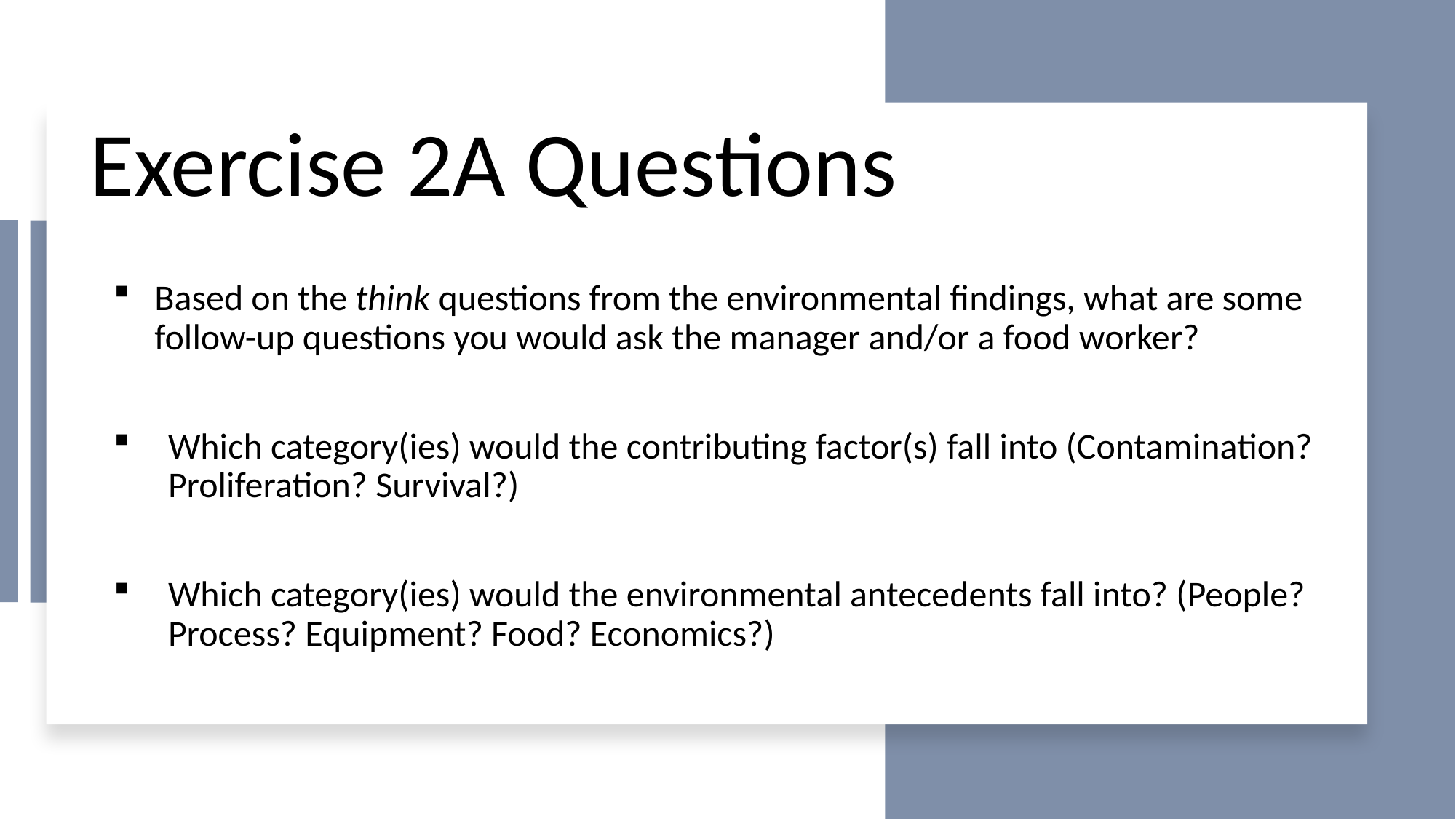

# Exercise 2A Questions

Based on the think questions from the environmental findings, what are some follow-up questions you would ask the manager and/or a food worker?

Which category(ies) would the contributing factor(s) fall into (Contamination?  Proliferation? Survival?)

Which category(ies) would the environmental antecedents fall into? (People? Process? Equipment? Food? Economics?)